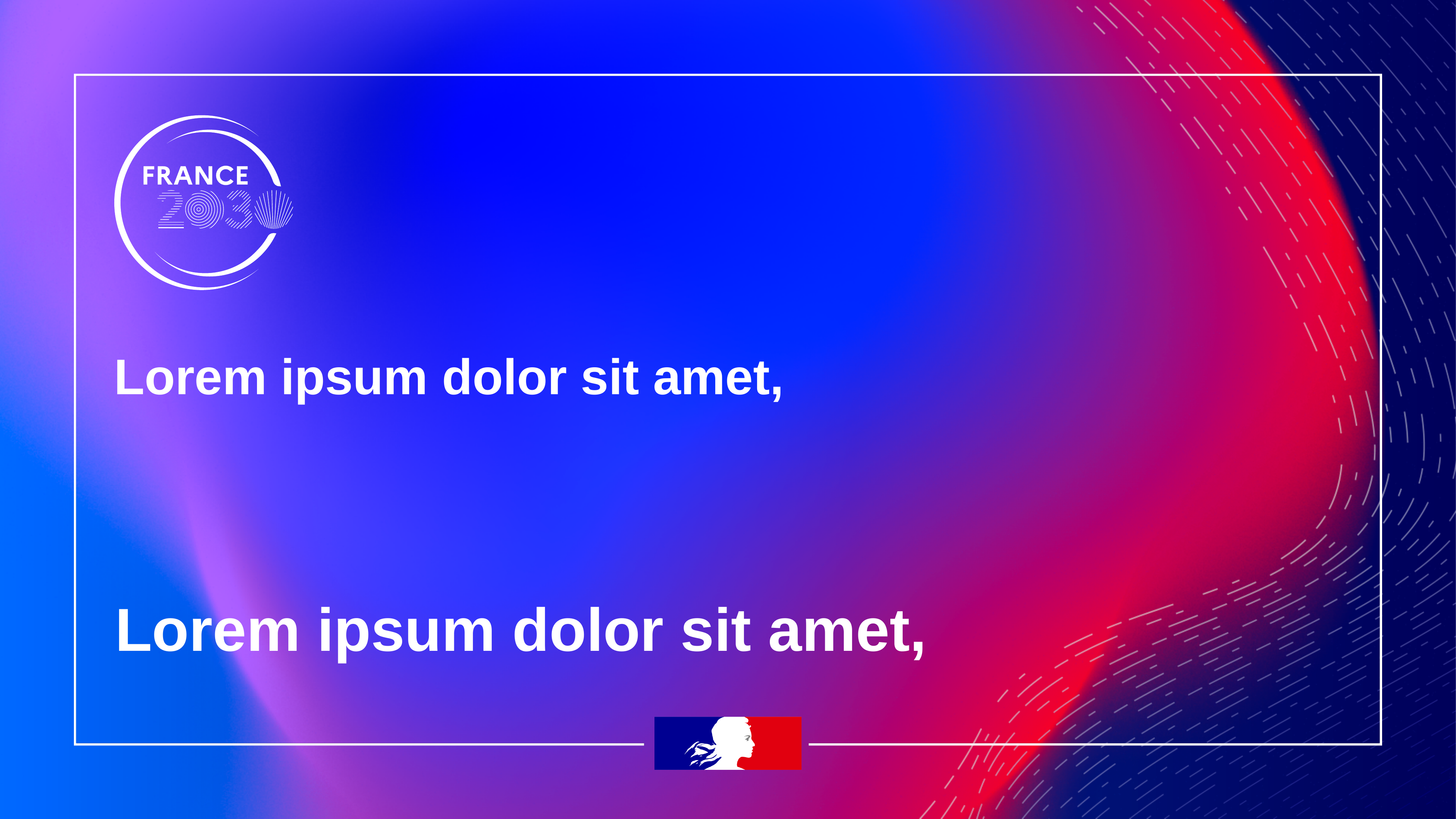

Lorem ipsum dolor sit amet,
Lorem ipsum dolor sit amet,